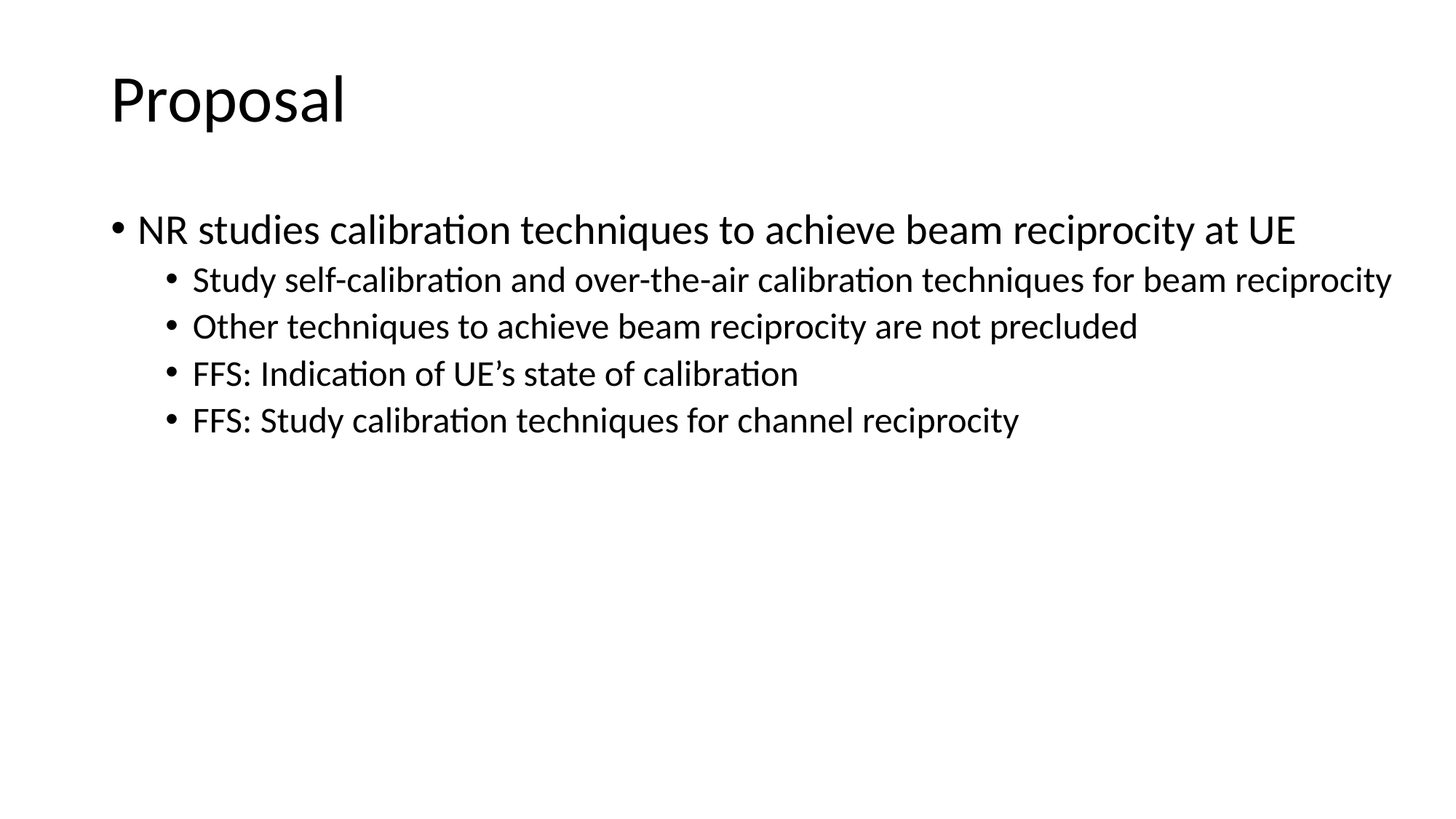

# Proposal
NR studies calibration techniques to achieve beam reciprocity at UE
Study self-calibration and over-the-air calibration techniques for beam reciprocity
Other techniques to achieve beam reciprocity are not precluded
FFS: Indication of UE’s state of calibration
FFS: Study calibration techniques for channel reciprocity